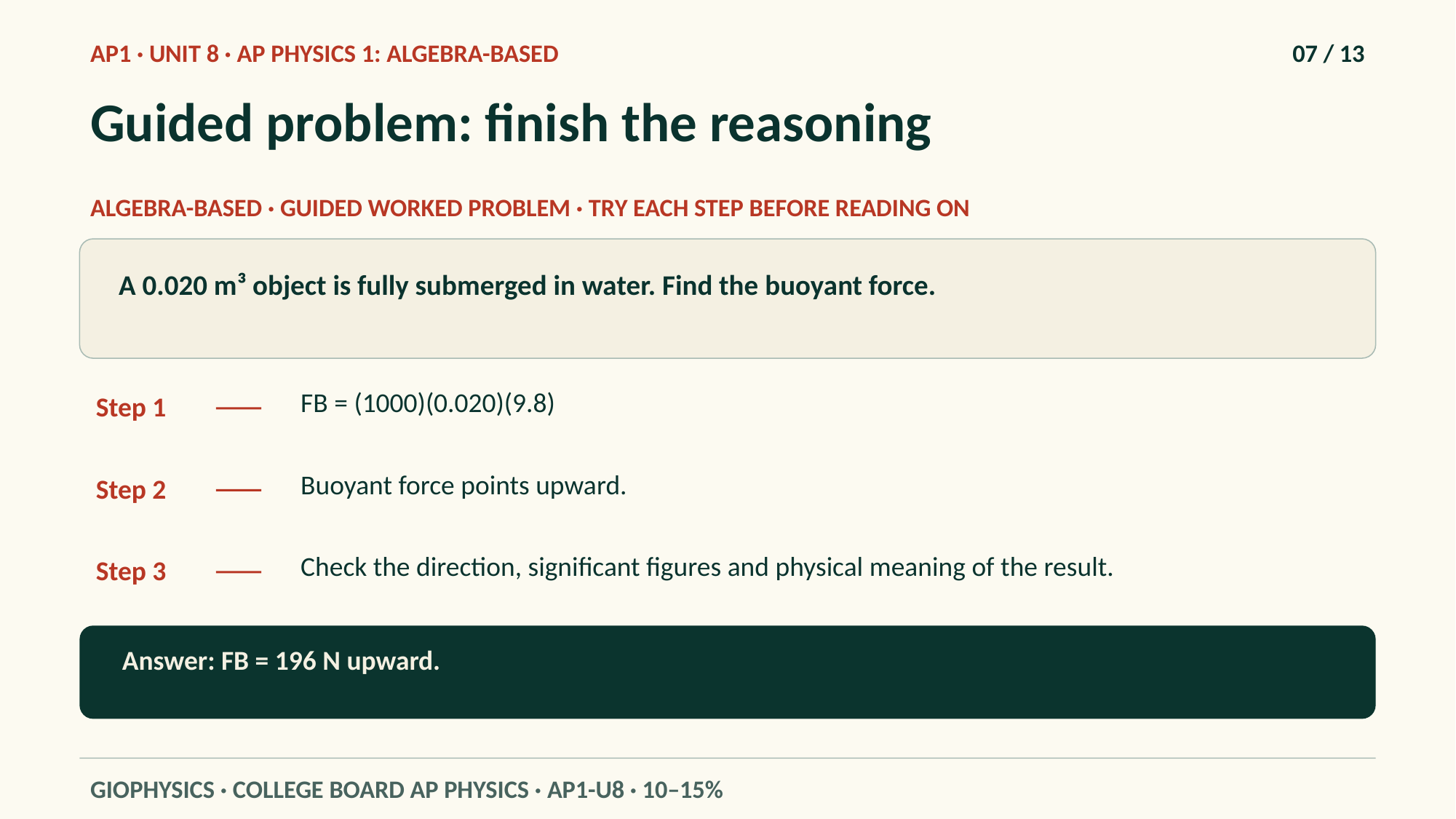

AP1 · UNIT 8 · AP PHYSICS 1: ALGEBRA-BASED
07 / 13
Guided problem: finish the reasoning
ALGEBRA-BASED · GUIDED WORKED PROBLEM · TRY EACH STEP BEFORE READING ON

A 0.020 m³ object is fully submerged in water. Find the buoyant force.
FB = (1000)(0.020)(9.8)
Step 1

Buoyant force points upward.
Step 2

Check the direction, significant figures and physical meaning of the result.
Step 3

Answer: FB = 196 N upward.

GIOPHYSICS · COLLEGE BOARD AP PHYSICS · AP1-U8 · 10–15%